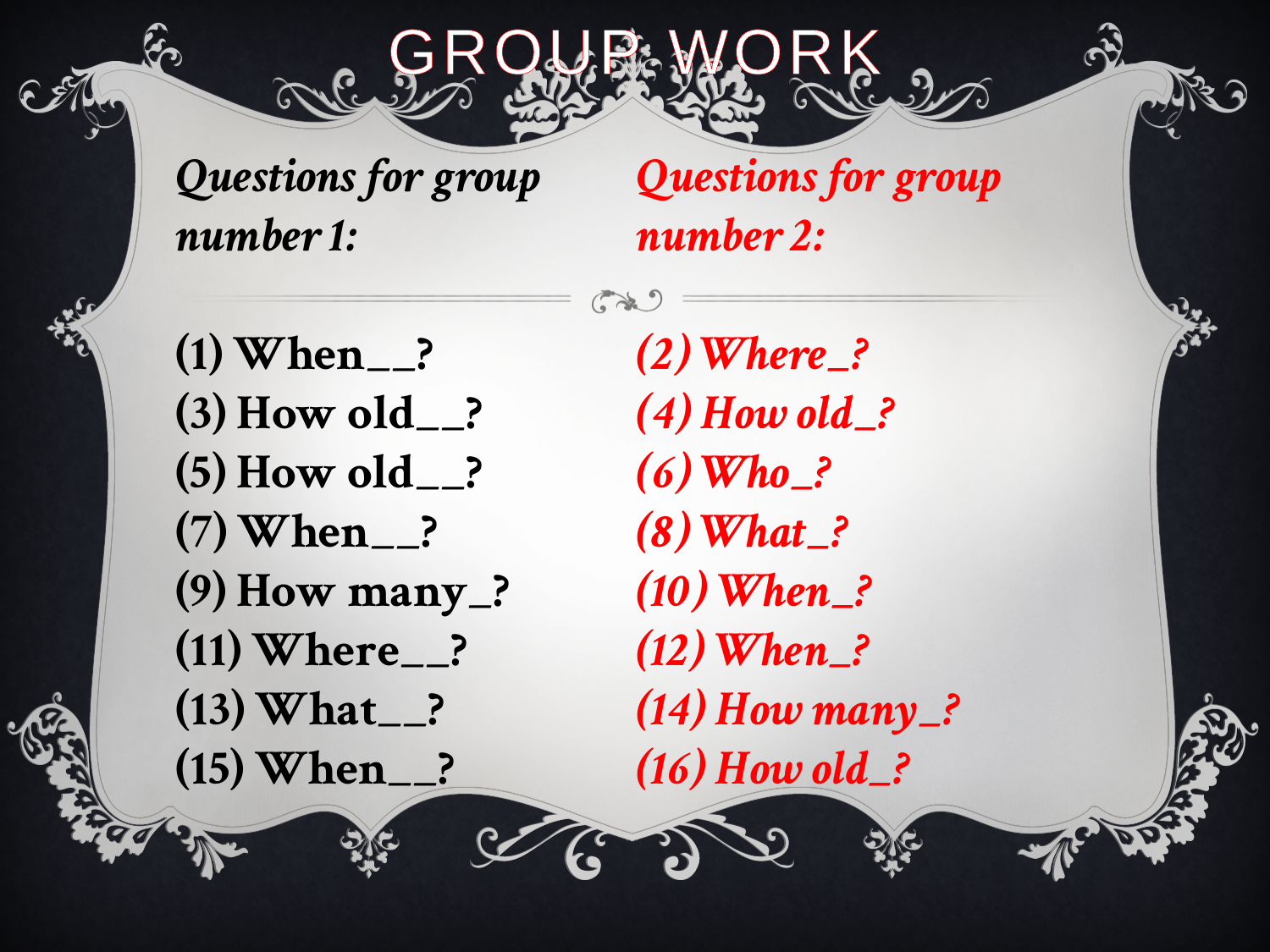

# Group work
Questions for group number 1:
(1) When__?
(3) How old__?
(5) How old__?
(7) When__?
(9) How many_?
(11) Where__?
(13) What__?
(15) When__?
Questions for group number 2:

(2) Where_?
(4) How old_?
(6) Who_?
(8) What_?
(10) When_?
(12) When_?
(14) How many_?
(16) How old_?